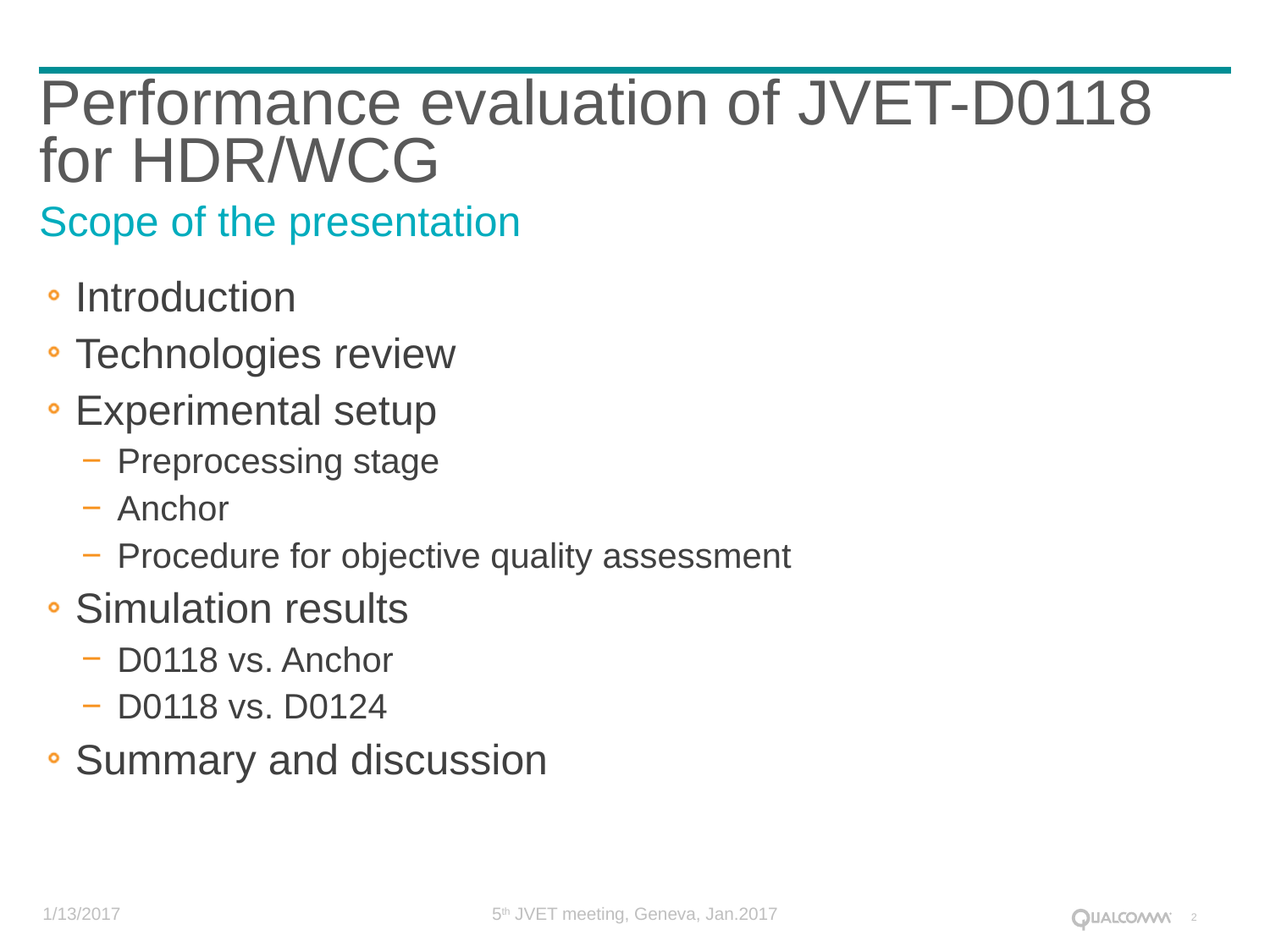

# Performance evaluation of JVET-D0118 for HDR/WCG
Scope of the presentation
Introduction
Technologies review
Experimental setup
Preprocessing stage
Anchor
Procedure for objective quality assessment
Simulation results
D0118 vs. Anchor
D0118 vs. D0124
Summary and discussion